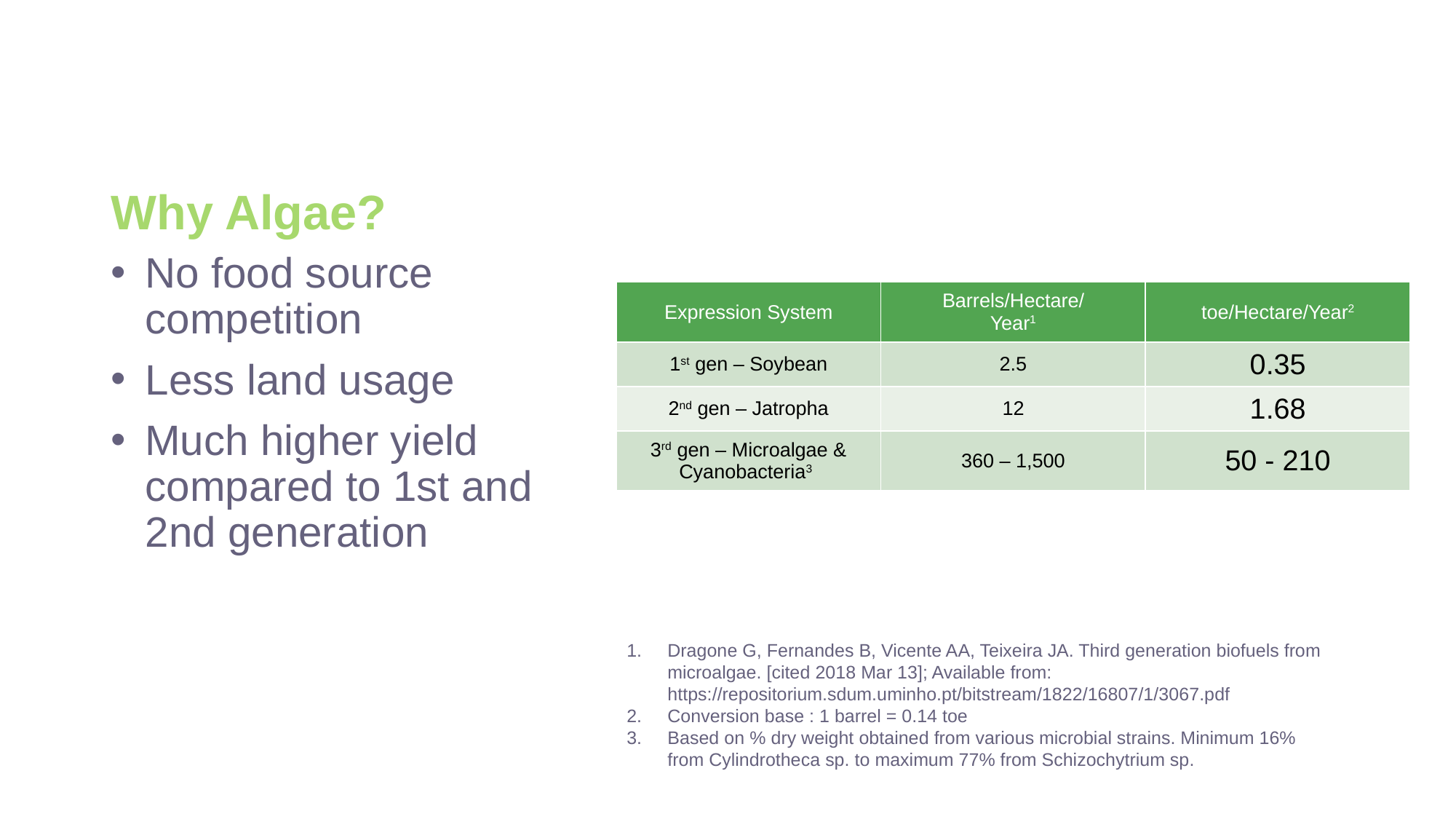

# Why Algae?
No food source competition
Less land usage
Much higher yield compared to 1st and 2nd generation

| Expression System | Barrels/Hectare/ Year1 | toe/Hectare/Year2 |
| --- | --- | --- |
| 1st gen – Soybean | 2.5 | 0.35 |
| 2nd gen – Jatropha | 12 | 1.68 |
| 3rd gen – Microalgae & Cyanobacteria3 | 360 – 1,500 | 50 - 210 |
Dragone G, Fernandes B, Vicente AA, Teixeira JA. Third generation biofuels from microalgae. [cited 2018 Mar 13]; Available from: https://repositorium.sdum.uminho.pt/bitstream/1822/16807/1/3067.pdf
Conversion base : 1 barrel = 0.14 toe
Based on % dry weight obtained from various microbial strains. Minimum 16% from Cylindrotheca sp. to maximum 77% from Schizochytrium sp.